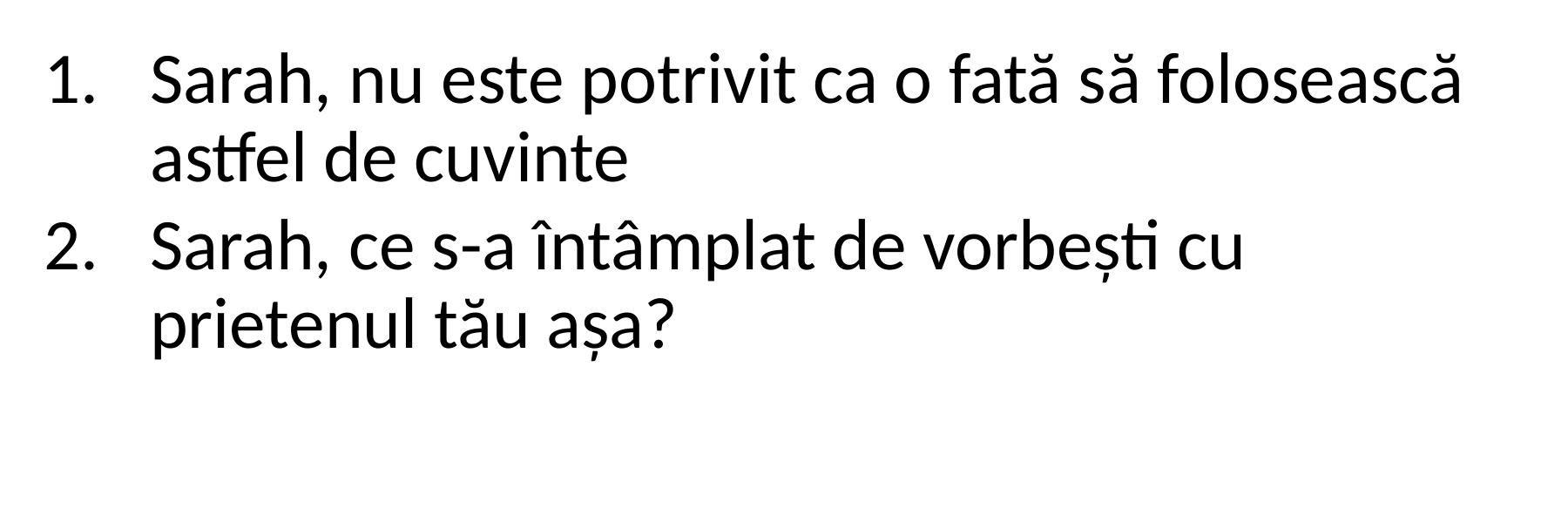

Sarah, nu este potrivit ca o fată să folosească astfel de cuvinte
Sarah, ce s-a întâmplat de vorbești cu prietenul tău așa?